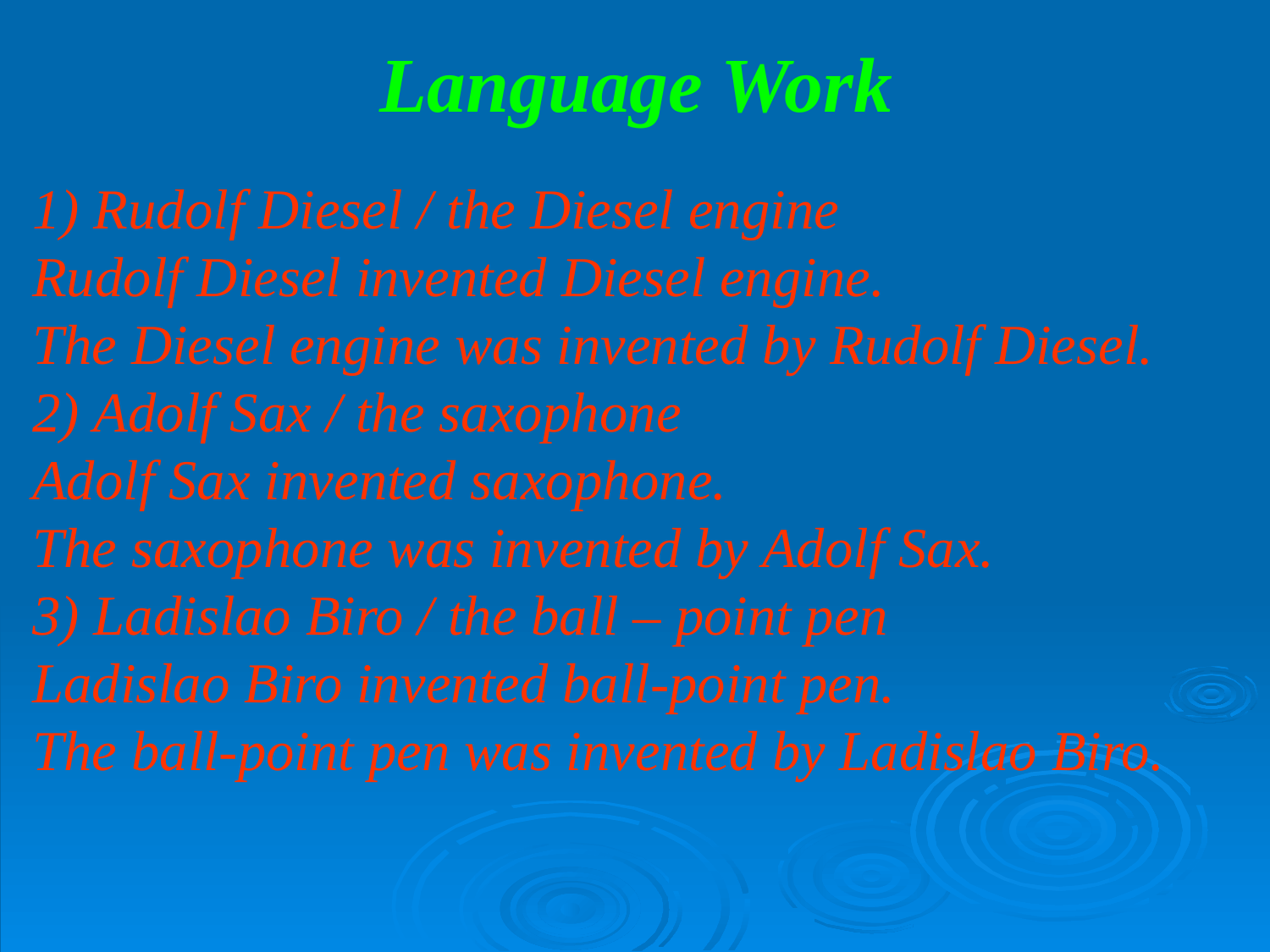

# Language Work
1) Rudolf Diesel / the Diesel engine
Rudolf Diesel invented Diesel engine.
The Diesel engine was invented by Rudolf Diesel.
2) Adolf Sax / the saxophone
Adolf Sax invented saxophone.
The saxophone was invented by Adolf Sax.
3) Ladislao Biro / the ball – point pen
Ladislao Biro invented ball-point pen.
The ball-point pen was invented by Ladislao Biro.